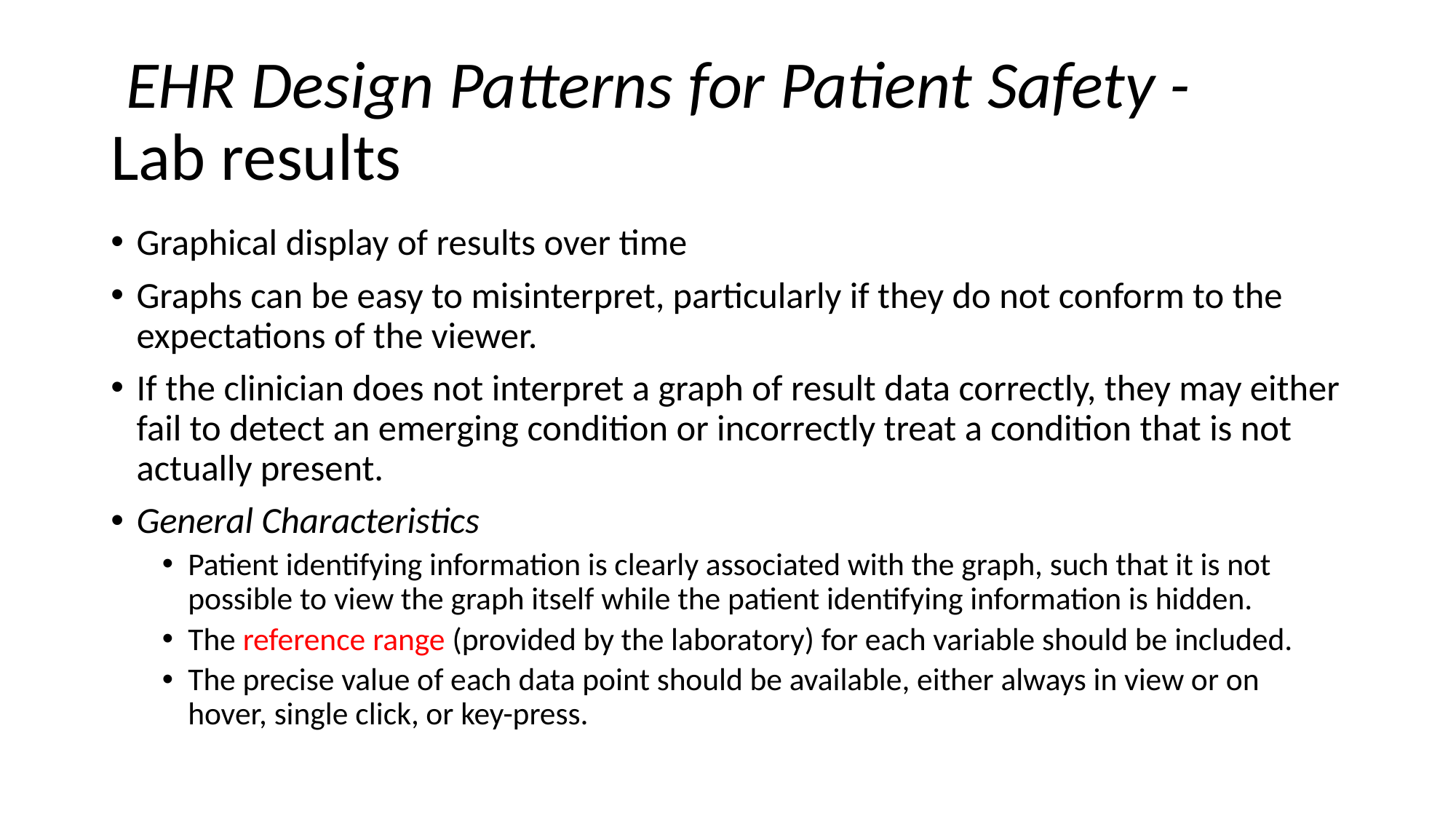

# EHR Design Patterns for Patient Safety - Lab results
Graphical display of results over time
Graphs can be easy to misinterpret, particularly if they do not conform to the expectations of the viewer.
If the clinician does not interpret a graph of result data correctly, they may either fail to detect an emerging condition or incorrectly treat a condition that is not actually present.
General Characteristics
Patient identifying information is clearly associated with the graph, such that it is not possible to view the graph itself while the patient identifying information is hidden.
The reference range (provided by the laboratory) for each variable should be included.
The precise value of each data point should be available, either always in view or on hover, single click, or key-press.